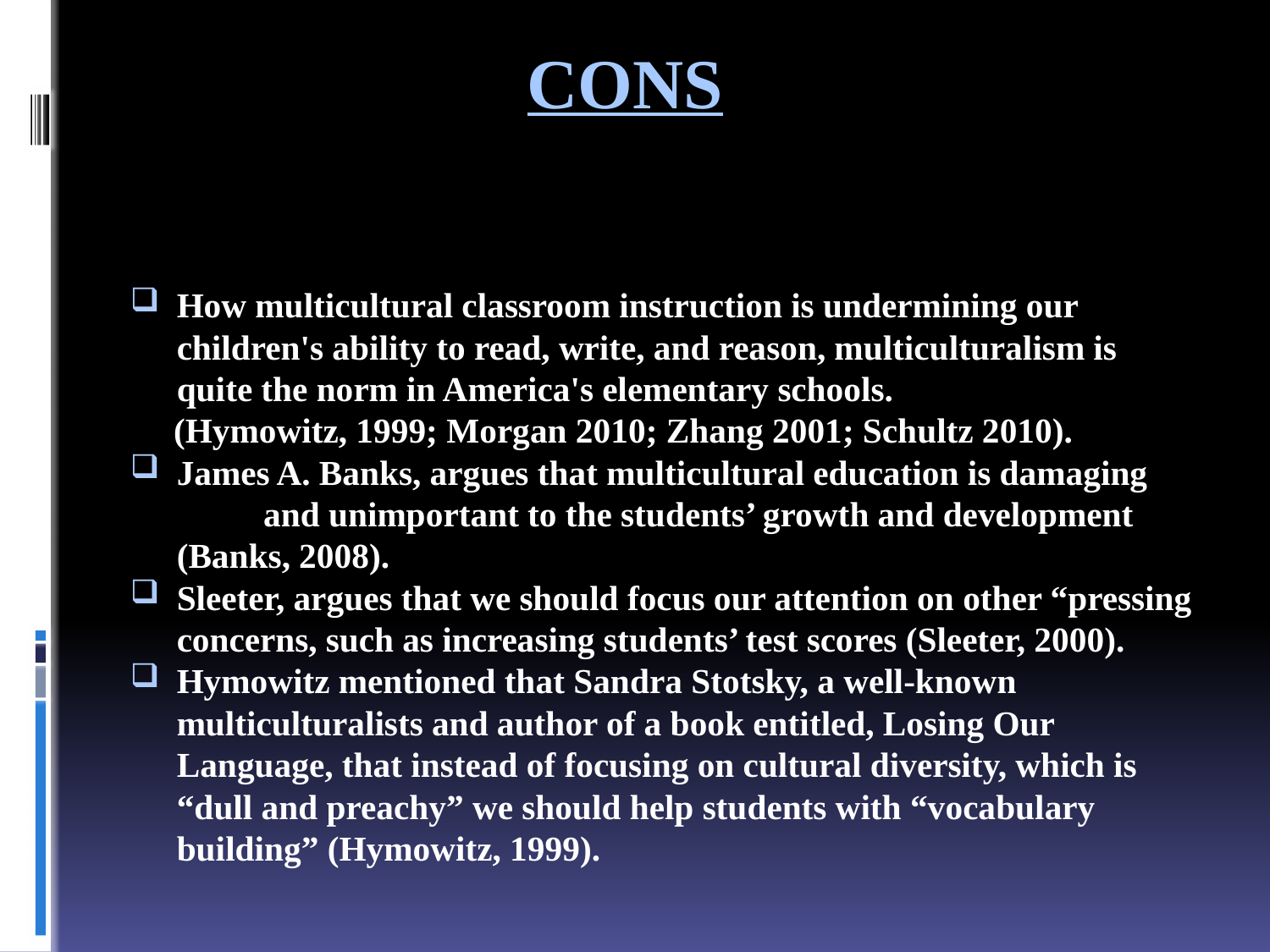

# Cons

How multicultural classroom instruction is undermining our children's ability to read, write, and reason, multiculturalism is quite the norm in America's elementary schools.
     (Hymowitz, 1999; Morgan 2010; Zhang 2001; Schultz 2010).
James A. Banks, argues that multicultural education is damaging                and unimportant to the students’ growth and development (Banks, 2008).
Sleeter, argues that we should focus our attention on other “pressing concerns, such as increasing students’ test scores (Sleeter, 2000).
Hymowitz mentioned that Sandra Stotsky, a well-known multiculturalists and author of a book entitled, Losing Our Language, that instead of focusing on cultural diversity, which is “dull and preachy” we should help students with “vocabulary building” (Hymowitz, 1999).